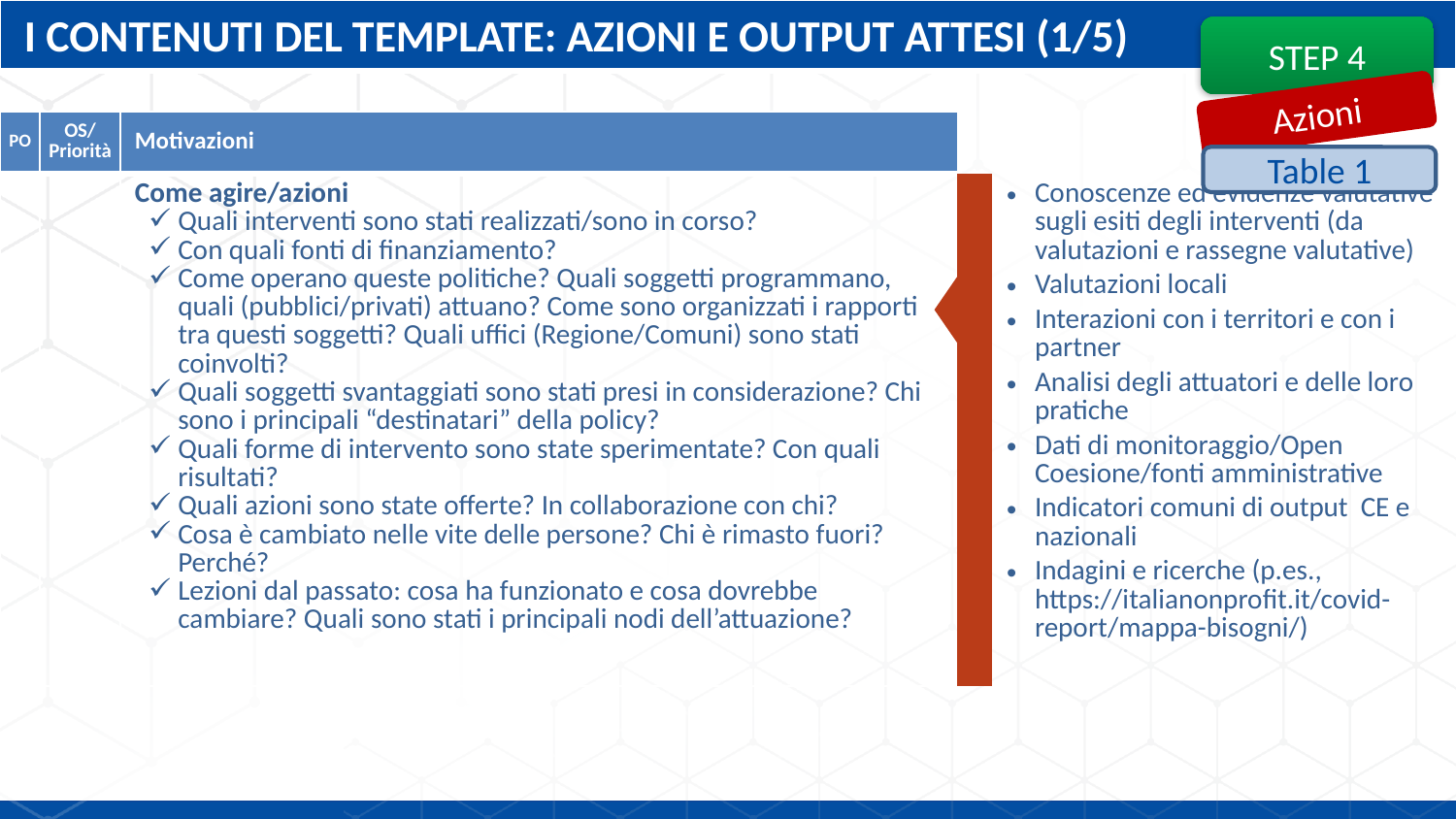

I CONTENUTI DEL TEMPLATE: AZIONI E OUTPUT ATTESI (1/5)
STEP 4
Azioni
| PO | OS/ Priorità | Motivazioni |  |  |
| --- | --- | --- | --- | --- |
|  |  | Come agire/azioni Quali interventi sono stati realizzati/sono in corso? Con quali fonti di finanziamento? Come operano queste politiche? Quali soggetti programmano, quali (pubblici/privati) attuano? Come sono organizzati i rapporti tra questi soggetti? Quali uffici (Regione/Comuni) sono stati coinvolti? Quali soggetti svantaggiati sono stati presi in considerazione? Chi sono i principali “destinatari” della policy? Quali forme di intervento sono state sperimentate? Con quali risultati? Quali azioni sono state offerte? In collaborazione con chi? Cosa è cambiato nelle vite delle persone? Chi è rimasto fuori? Perché? Lezioni dal passato: cosa ha funzionato e cosa dovrebbe cambiare? Quali sono stati i principali nodi dell’attuazione? |  | Conoscenze ed evidenze valutative sugli esiti degli interventi (da valutazioni e rassegne valutative) Valutazioni locali Interazioni con i territori e con i partner Analisi degli attuatori e delle loro pratiche Dati di monitoraggio/Open Coesione/fonti amministrative Indicatori comuni di output CE e nazionali Indagini e ricerche (p.es., https://italianonprofit.it/covid-report/mappa-bisogni/) |
Table 1